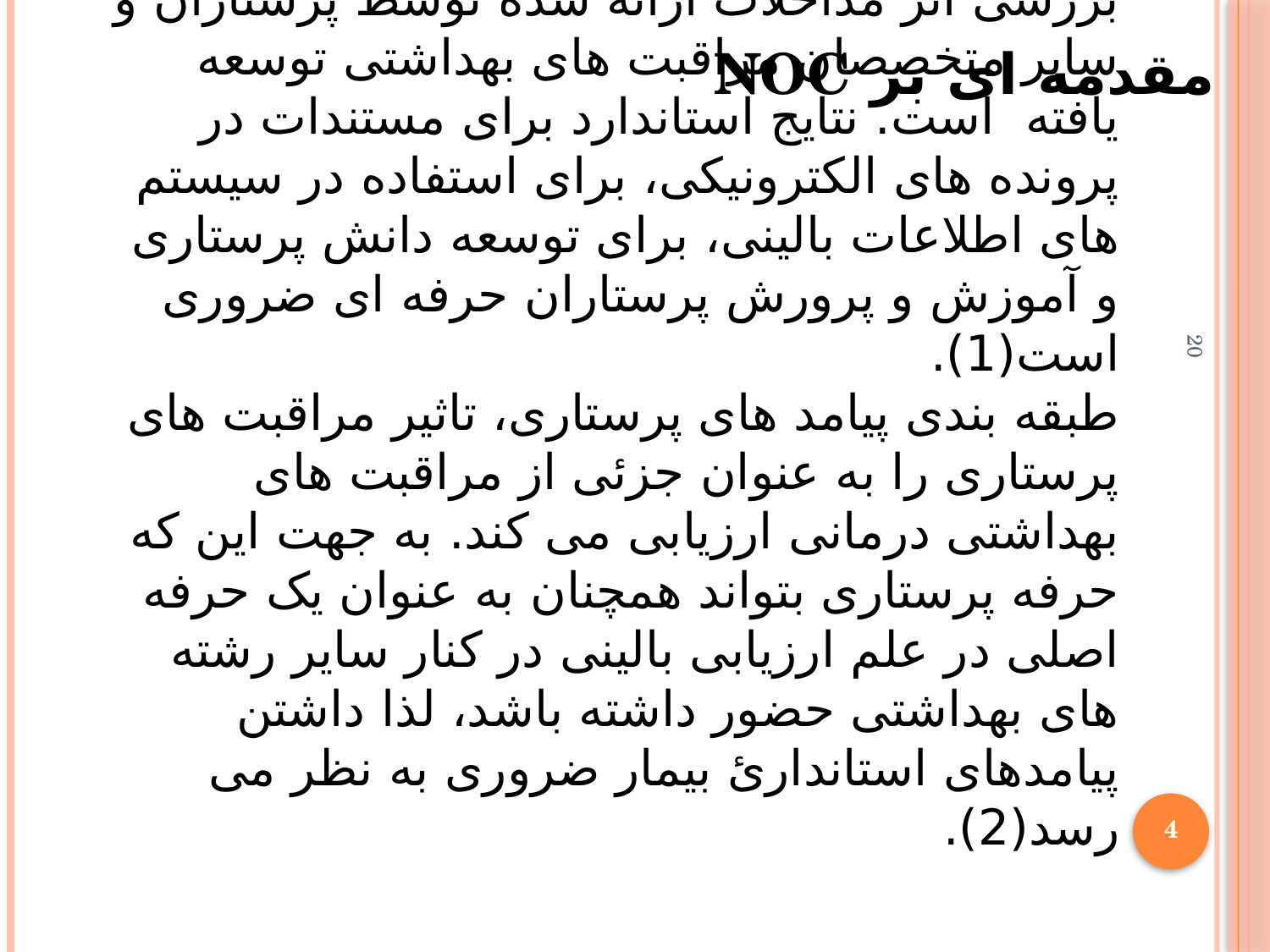

مقدمه ای بر NOC
# طبقه بندی پیامد های پرستاری (NOC) طبقه بندی جامع واستاندارد از نتایج بیمار / مشتری برای بررسی اثر مداخلات ارائه شده توسط پرستاران و سایر متخصصان مراقبت های بهداشتی توسعه یافته  است. نتایج استاندارد برای مستندات در پرونده های الکترونیکی، برای استفاده در سیستم های اطلاعات بالینی، برای توسعه دانش پرستاری و آموزش و پرورش پرستاران حرفه ای ضروری  است(1). طبقه بندی پیامد های پرستاری، تاثیر مراقبت های پرستاری را به عنوان جزئی از مراقبت های بهداشتی درمانی ارزیابی می کند. به جهت این که حرفه پرستاری بتواند همچنان به عنوان یک حرفه اصلی در علم ارزیابی بالینی در کنار سایر رشته های بهداشتی حضور داشته باشد، لذا داشتن پیامدهای استاندارئ بیمار ضروری به نظر می رسد(2).
20
4